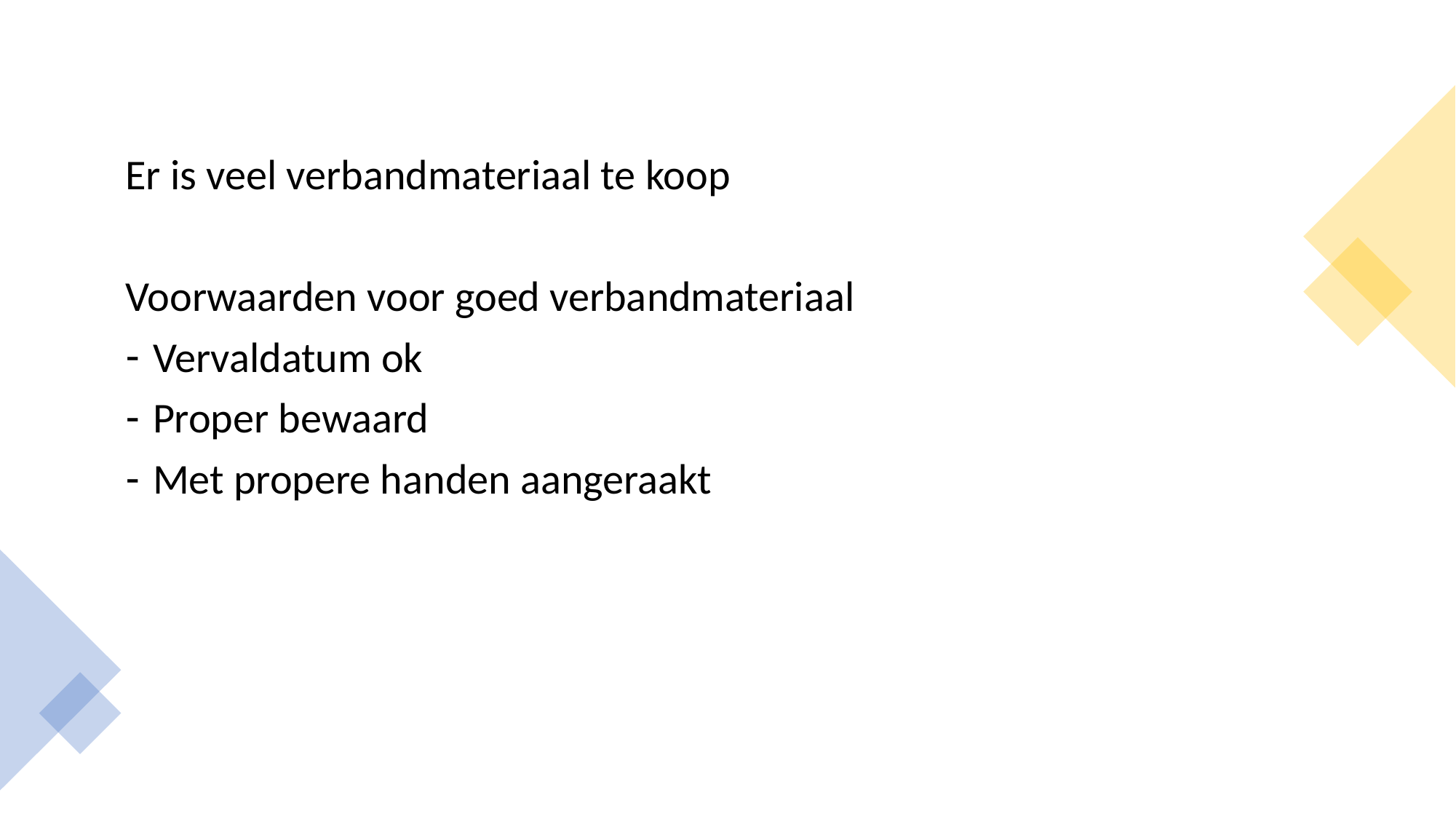

Er is veel verbandmateriaal te koop

Voorwaarden voor goed verbandmateriaal
Vervaldatum ok
Proper bewaard
Met propere handen aangeraakt